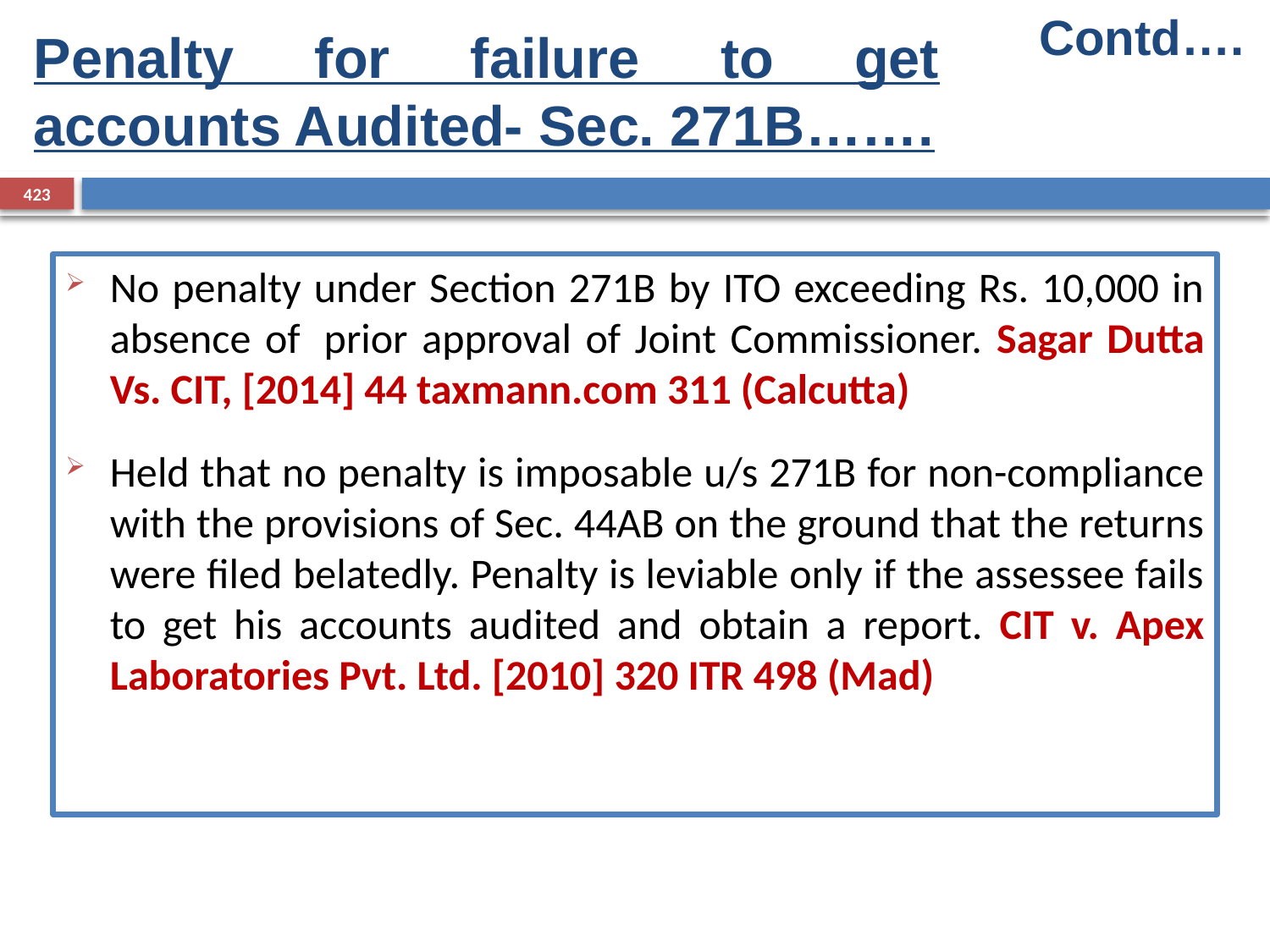

# Penalty for failure to get accounts Audited- Sec. 271B…….
Contd….
423
No penalty under Section 271B by ITO exceeding Rs. 10,000 in absence of  prior approval of Joint Commissioner. Sagar Dutta Vs. CIT, [2014] 44 taxmann.com 311 (Calcutta)
Held that no penalty is imposable u/s 271B for non-compliance with the provisions of Sec. 44AB on the ground that the returns were filed belatedly. Penalty is leviable only if the assessee fails to get his accounts audited and obtain a report. CIT v. Apex Laboratories Pvt. Ltd. [2010] 320 ITR 498 (Mad)